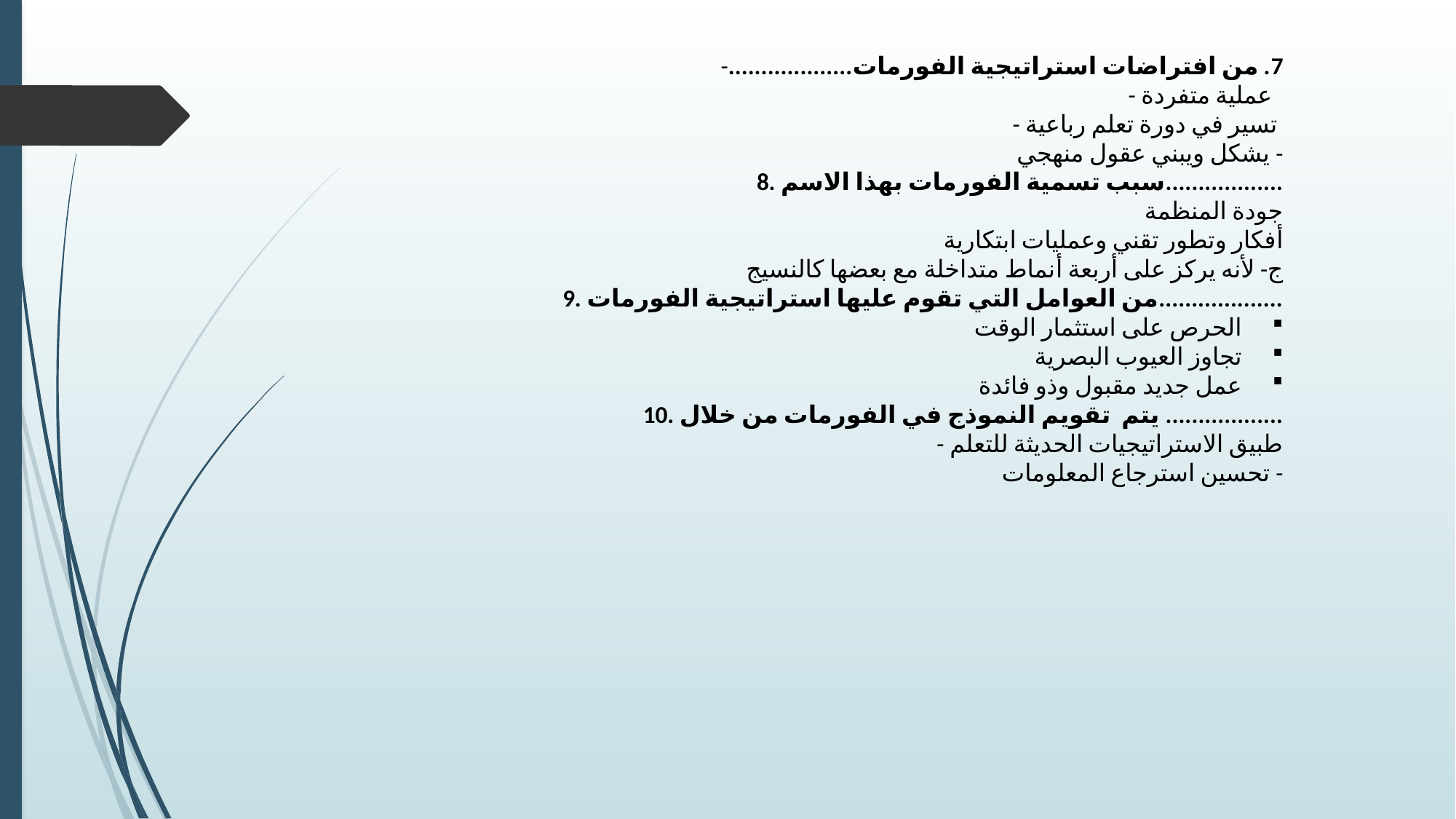

7. من افتراضات استراتيجية الفورمات...................‌-
- عملية متفردة
- تسير في دورة تعلم رباعية
	- يشكل ويبني عقول منهجي
8. سبب تسمية الفورمات بهذا الاسم..................
جودة المنظمة
أفكار وتطور تقني وعمليات ابتكارية
ج- لأنه يركز على أربعة أنماط متداخلة مع بعضها كالنسيج
9. من العوامل التي تقوم عليها استراتيجية الفورمات...................
الحرص على استثمار الوقت‌
تجاوز العيوب البصرية
عمل جديد مقبول وذو فائدة
10. يتم  تقويم النموذج في الفورمات من خلال ..................
- طبيق الاستراتيجيات الحديثة للتعلم
- تحسين استرجاع المعلومات